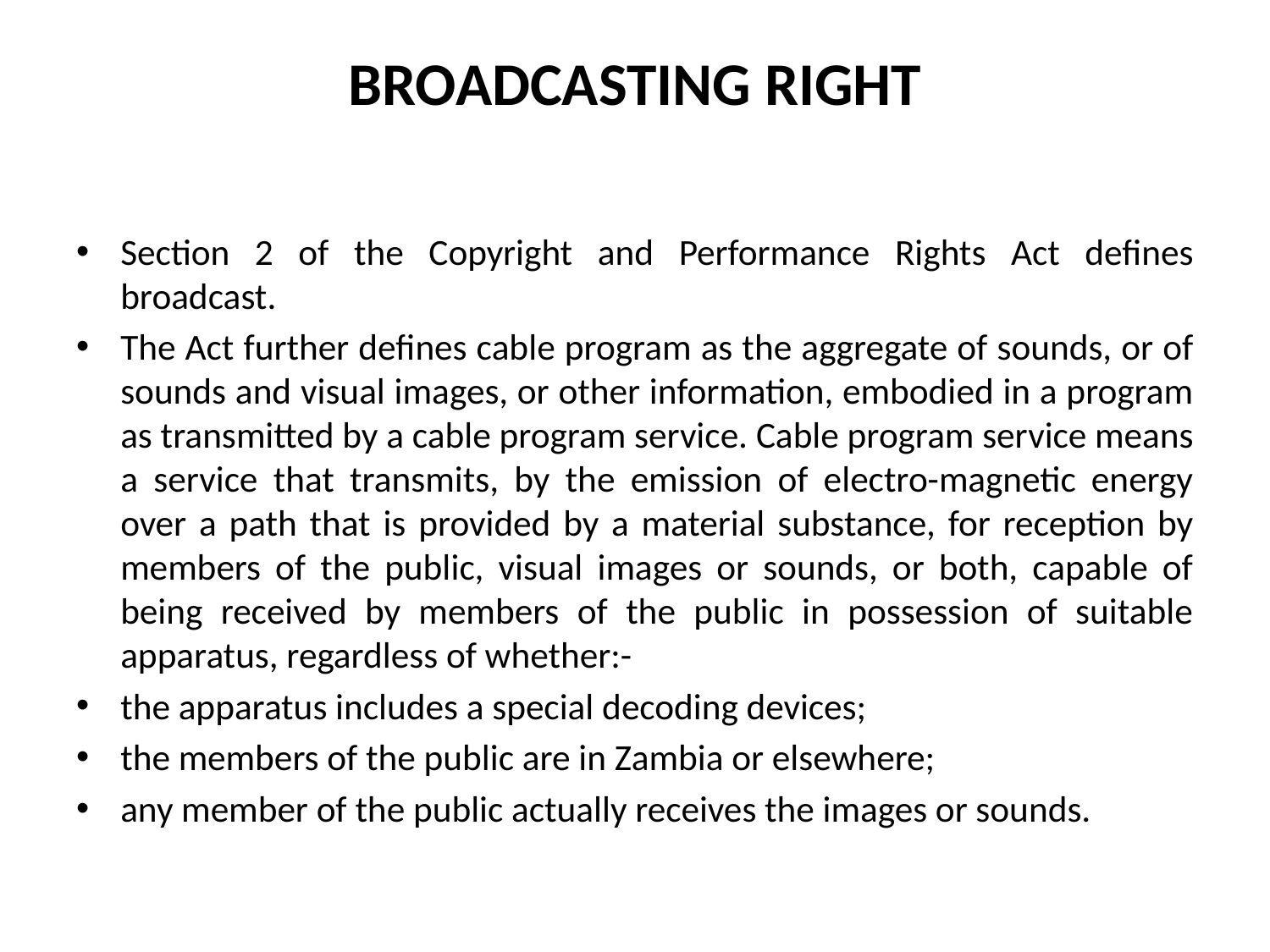

# BROADCASTING RIGHT
Section 2 of the Copyright and Performance Rights Act defines broadcast.
The Act further defines cable program as the aggregate of sounds, or of sounds and visual images, or other information, embodied in a program as transmitted by a cable program service. Cable program service means a service that transmits, by the emission of electro-magnetic energy over a path that is provided by a material substance, for reception by members of the public, visual images or sounds, or both, capable of being received by members of the public in possession of suitable apparatus, regardless of whether:-
the apparatus includes a special decoding devices;
the members of the public are in Zambia or elsewhere;
any member of the public actually receives the images or sounds.